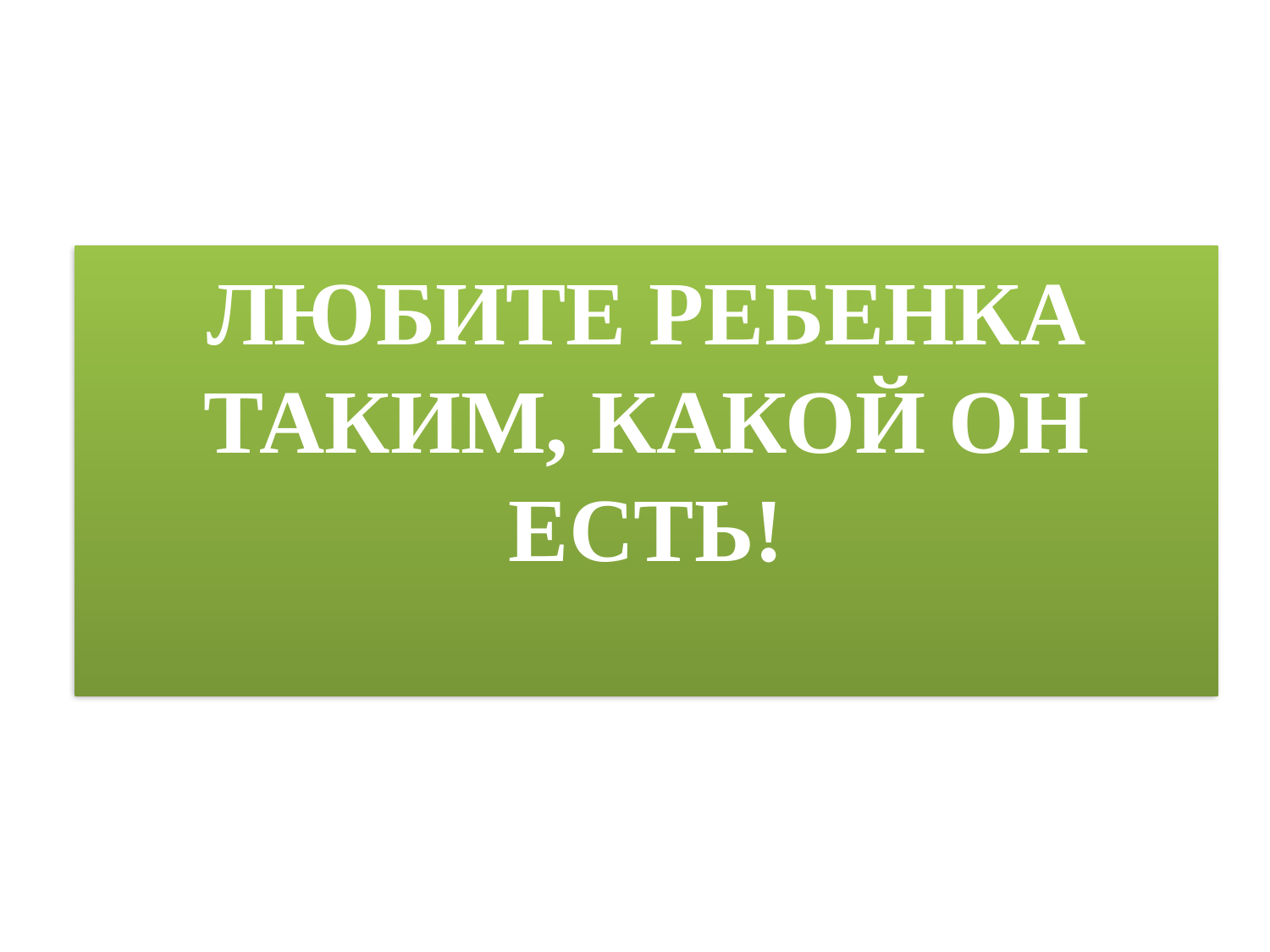

# ЛЮБИТЕ РЕБЕНКА ТАКИМ, КАКОЙ ОН ЕСТЬ!